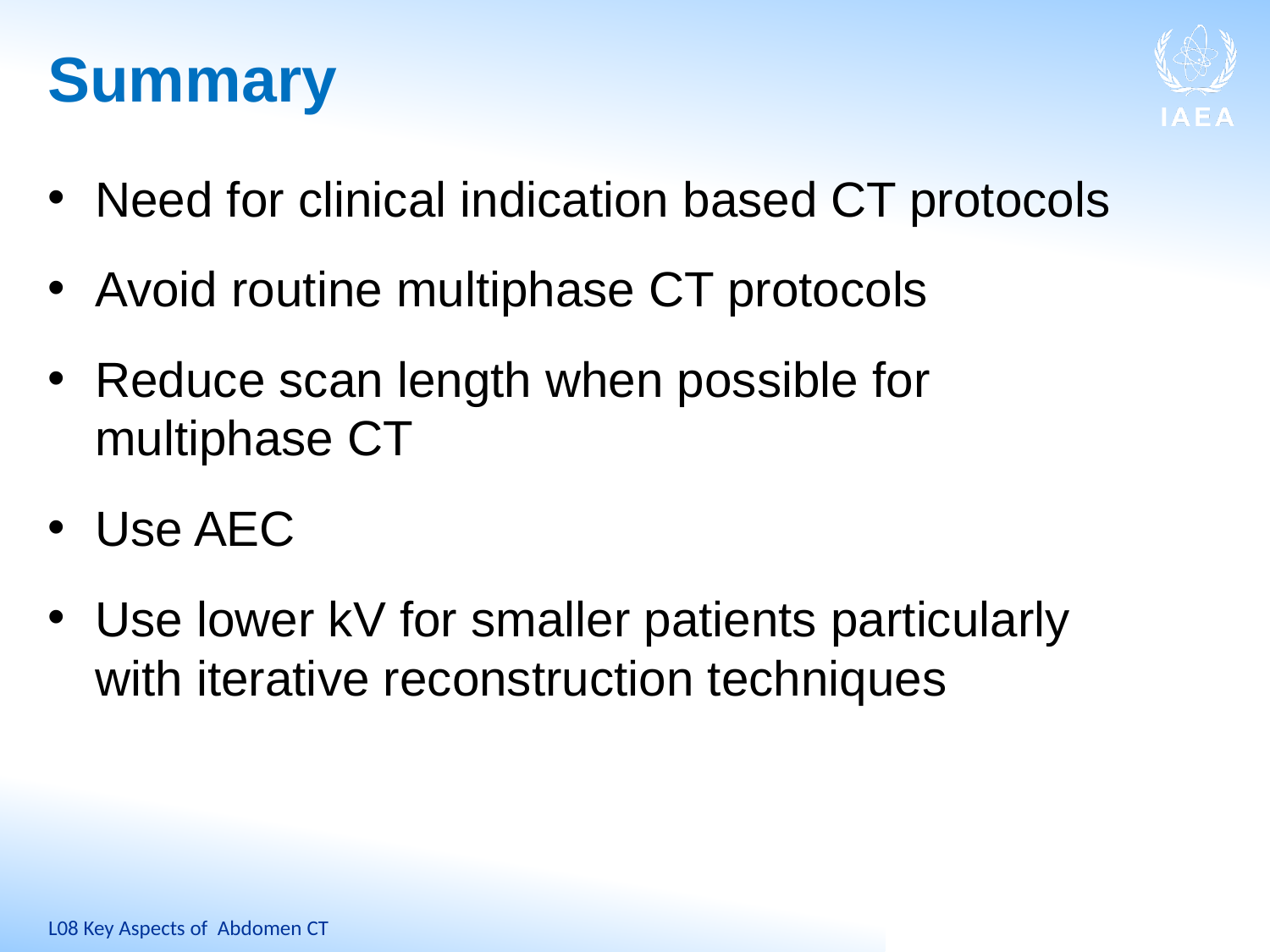

# Summary
Need for clinical indication based CT protocols
Avoid routine multiphase CT protocols
Reduce scan length when possible for multiphase CT
Use AEC
Use lower kV for smaller patients particularly with iterative reconstruction techniques